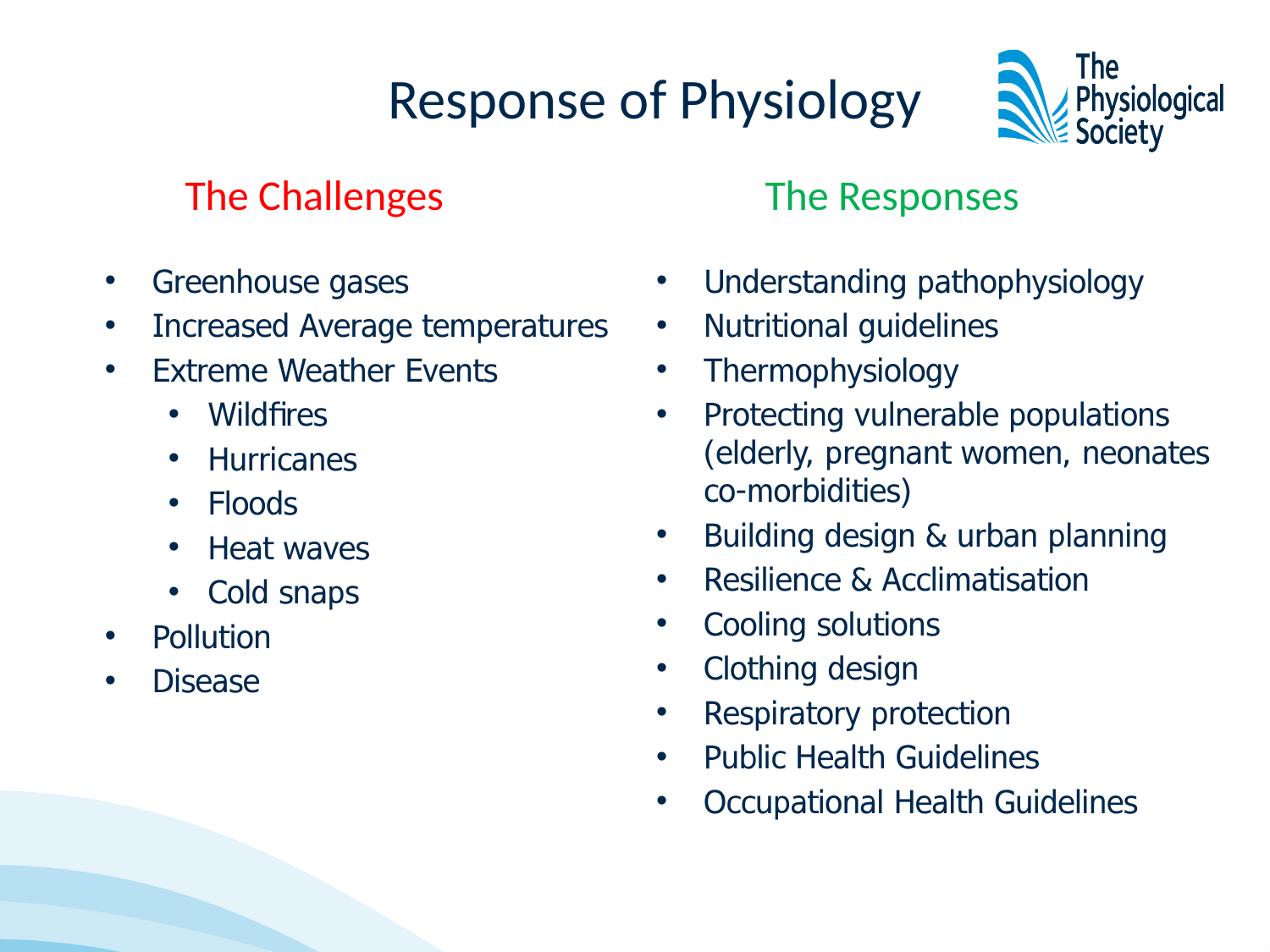

Response of Physiology
The Challenges
The Responses
Greenhouse gases
Increased Average temperatures
Extreme Weather Events
Wildfires
Hurricanes
Floods
Heat waves
Cold snaps
Pollution
Disease

Understanding pathophysiology
Nutritional guidelines
Thermophysiology
Protecting vulnerable populations (elderly, pregnant women, neonates co-morbidities)
Building design & urban planning
Resilience & Acclimatisation
Cooling solutions
Clothing design
Respiratory protection
Public Health Guidelines
Occupational Health Guidelines